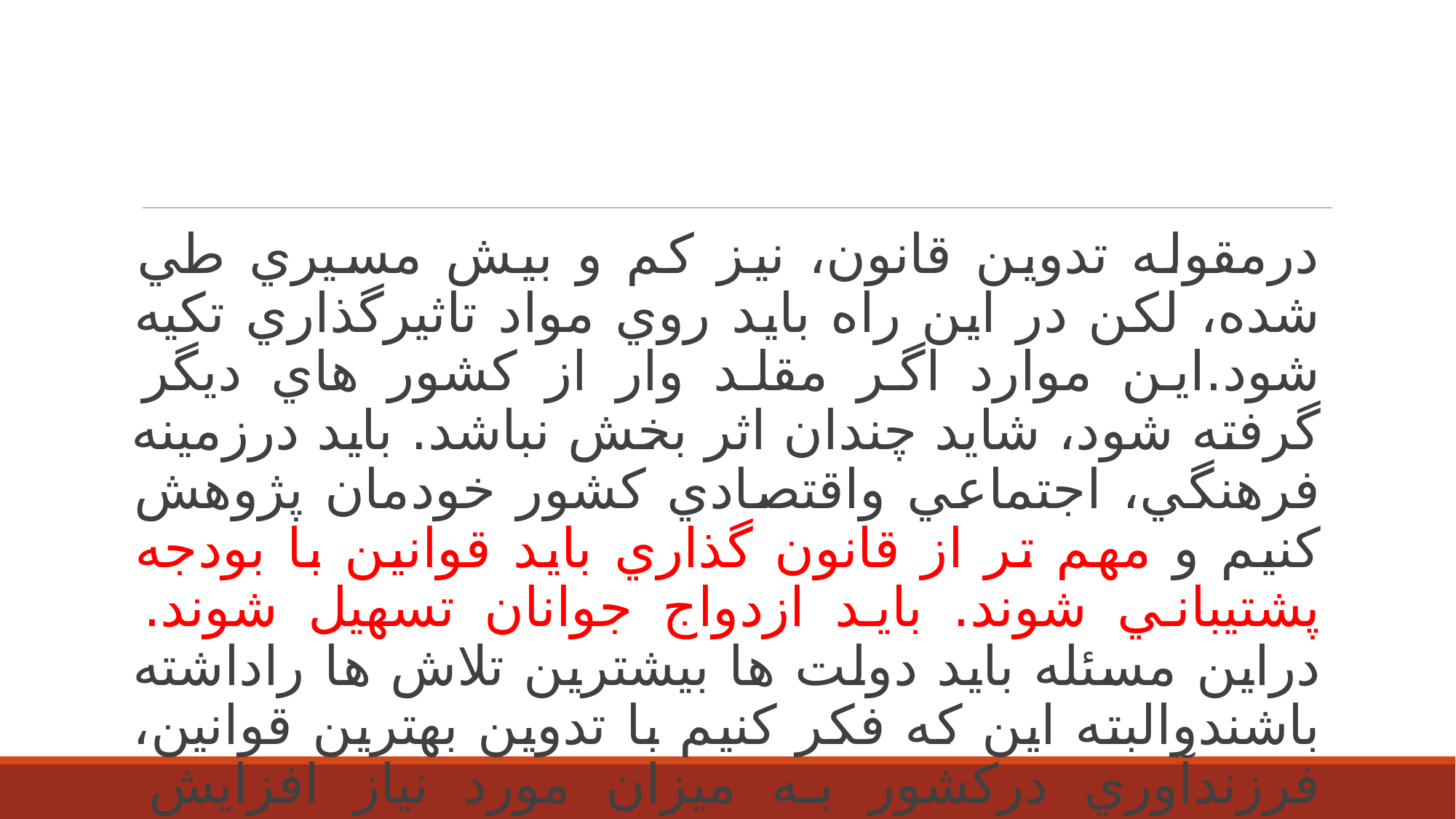

درمقوله تدوين قانون، نيز كم و بيش مسيري طي شده، لكن در اين راه بايد روي مواد تاثيرگذاري تكيه شود.اين موارد اگر مقلد وار از كشور هاي ديگر گرفته شود، شايد چندان اثر بخش نباشد. بايد درزمينه فرهنگي، اجتماعي واقتصادي كشور خودمان پژوهش كنيم و مهم تر از قانون گذاري بايد قوانين با بودجه پشتيباني شوند. بايد ازدواج جوانان تسهيل شوند. دراين مسئله بايد دولت ها بيشترين تلاش ها راداشته باشندوالبته اين كه فكر كنيم با تدوين بهترين قوانين، فرزندآوري دركشور به میزان مورد نياز افزایش خواهد یافت، اين طور نيست.